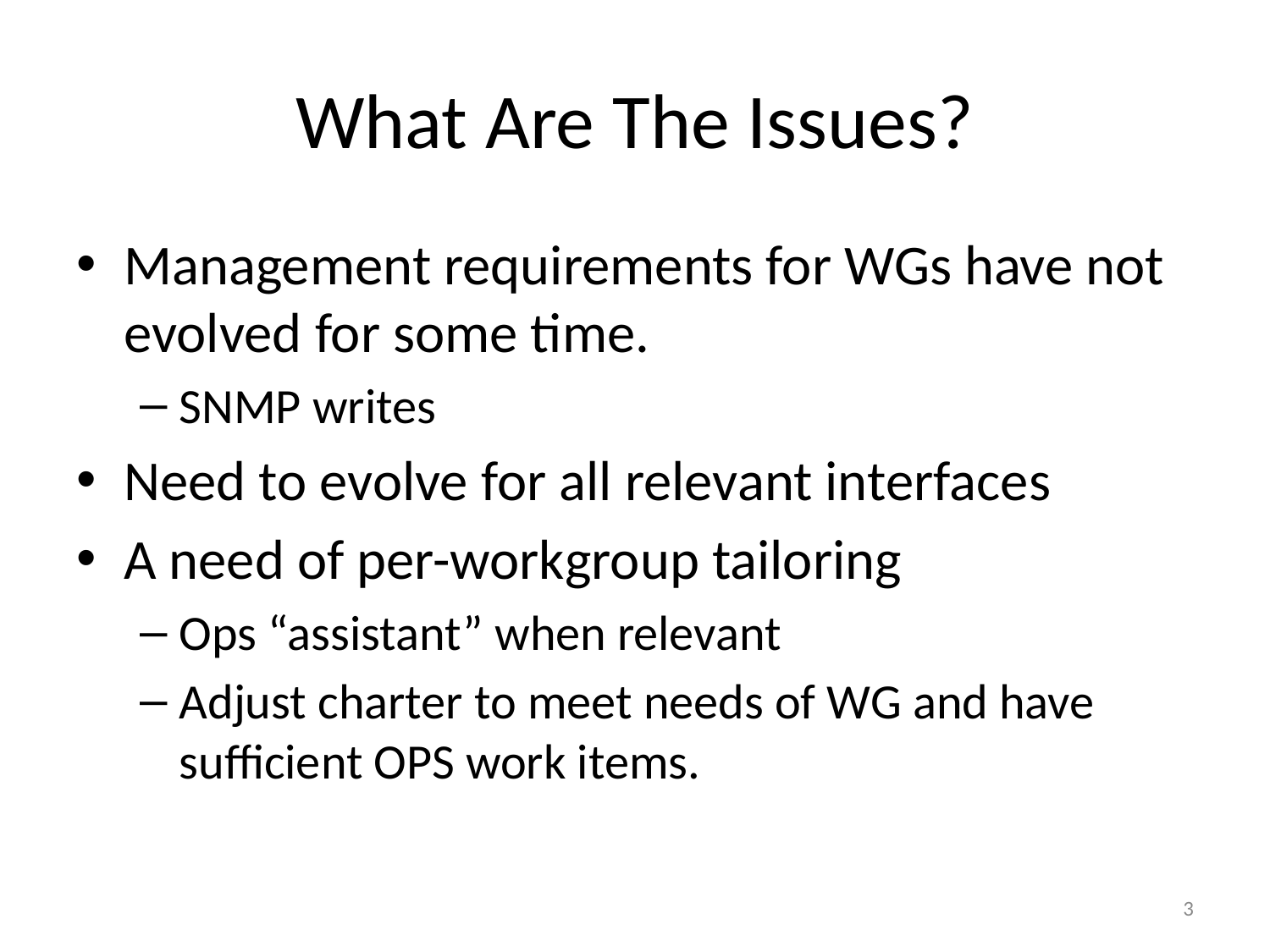

# What Are The Issues?
Management requirements for WGs have not evolved for some time.
SNMP writes
Need to evolve for all relevant interfaces
A need of per-workgroup tailoring
Ops “assistant” when relevant
Adjust charter to meet needs of WG and have sufficient OPS work items.
3